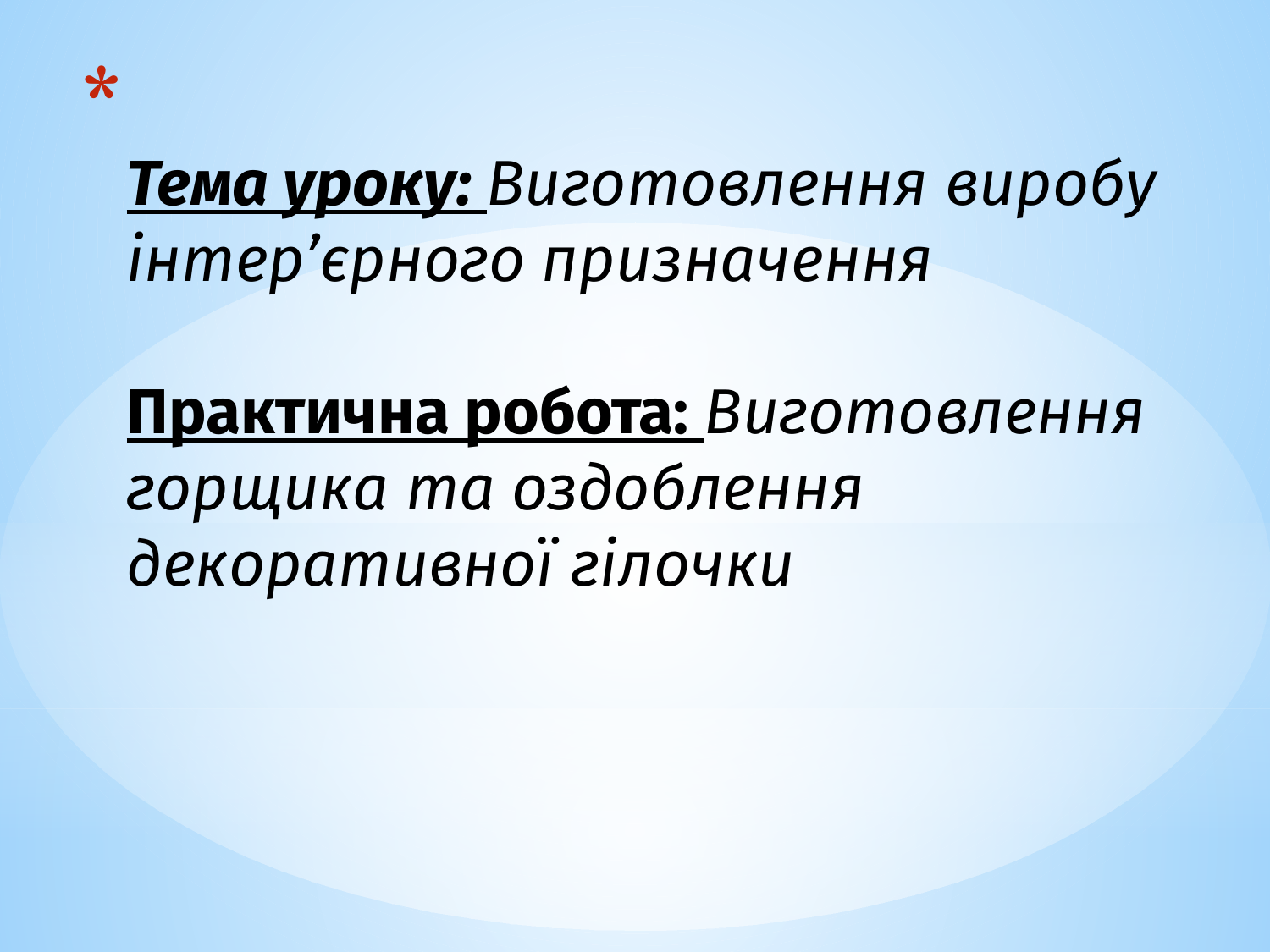

# Тема уроку: Виготовлення виробу інтер’єрного призначення Практична робота: Виготовлення  горщика та оздоблення декоративної гілочки